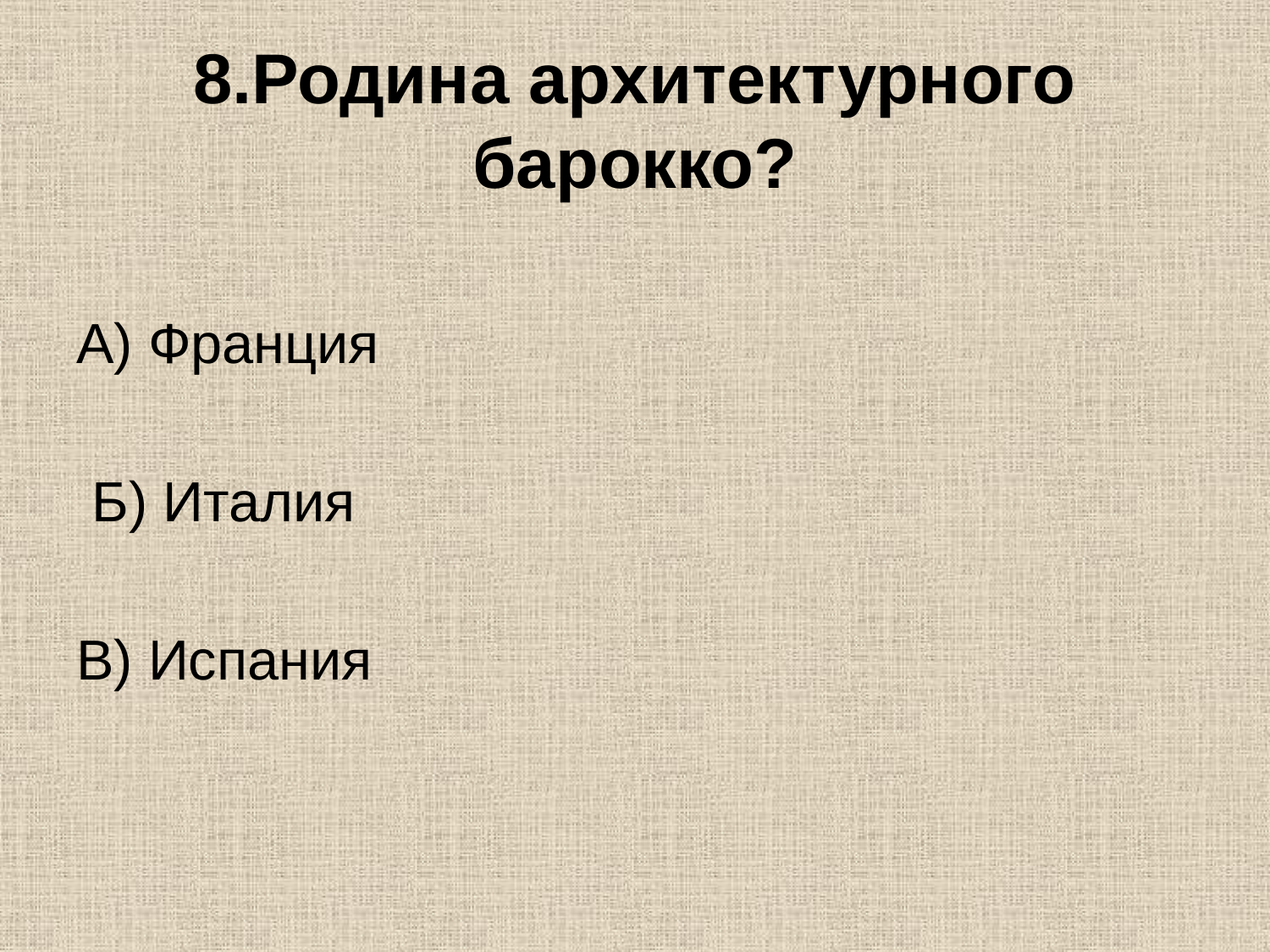

# 8.Родина архитектурного барокко?

А) Франция

 Б) Италия

В) Испания